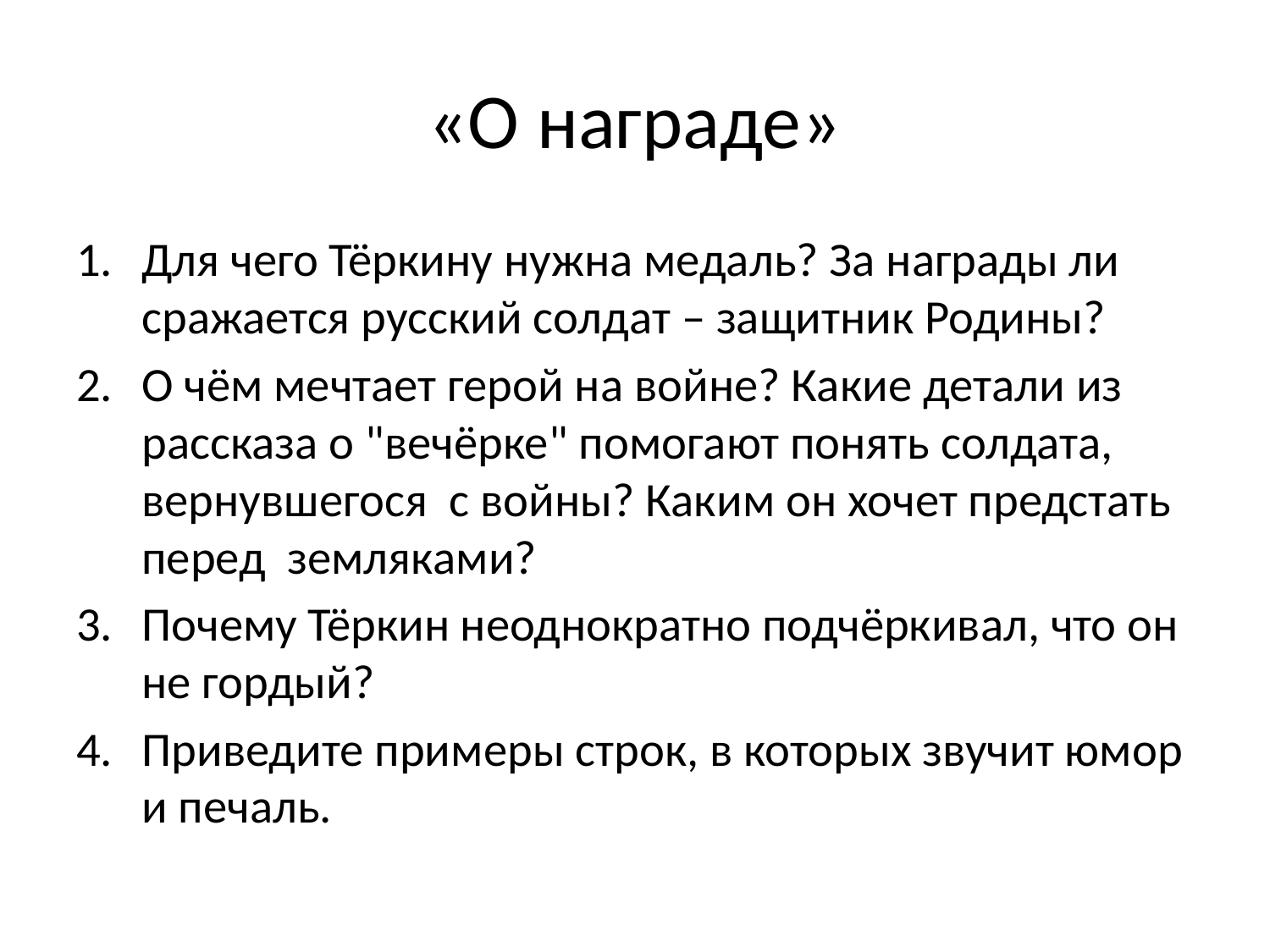

# «О награде»
Для чего Тёркину нужна медаль? За награды ли сражается русский солдат – защитник Родины?
О чём мечтает герой на войне? Какие детали из рассказа о "вечёрке" помогают понять солдата, вернувшегося  с войны? Каким он хочет предстать перед  земляками?
Почему Тёркин неоднократно подчёркивал, что он не гордый?
Приведите примеры строк, в которых звучит юмор и печаль.